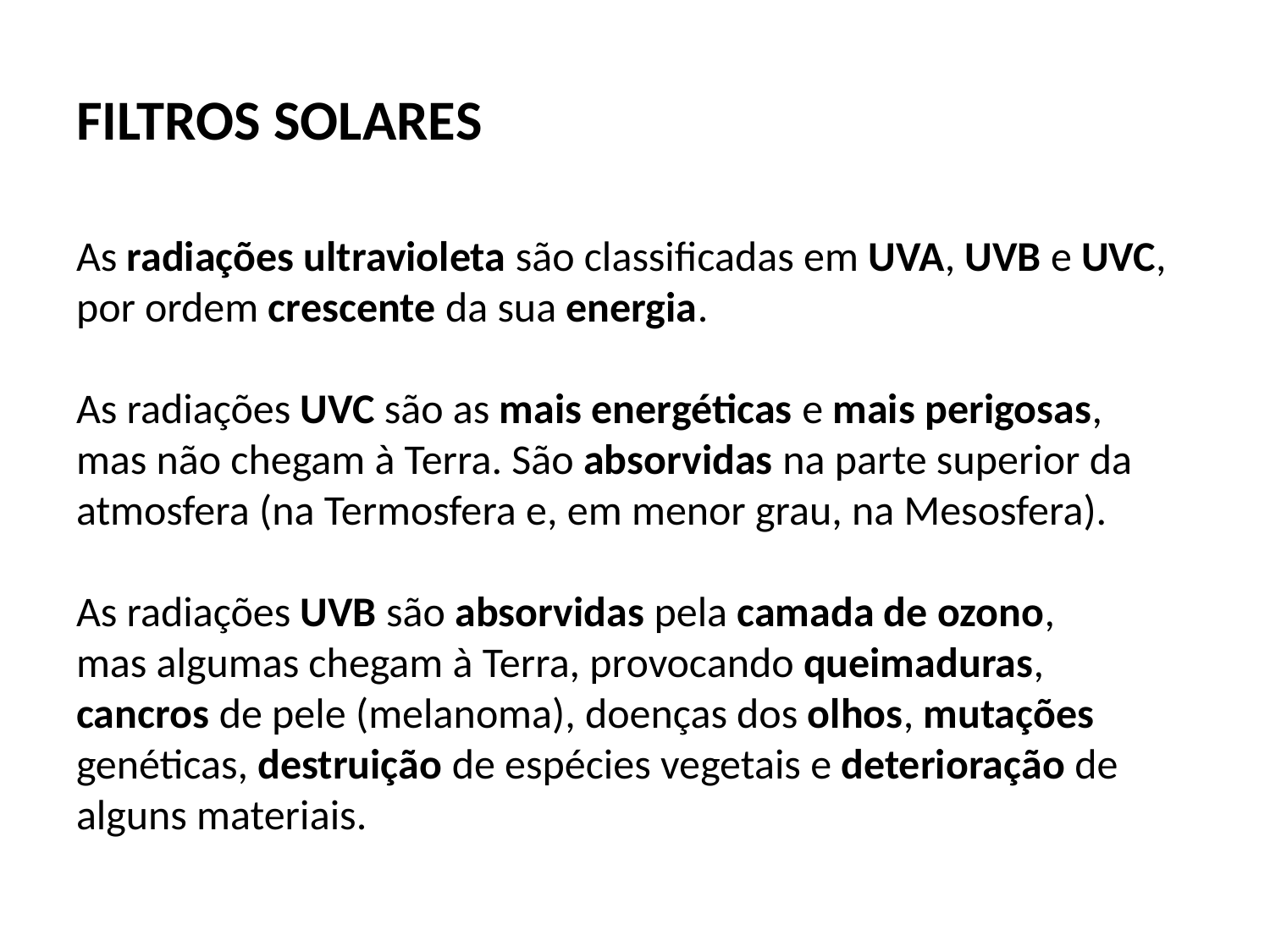

# FILTROS SOLARES
As radiações ultravioleta são classificadas em UVA, UVB e UVC, por ordem crescente da sua energia.

As radiações UVC são as mais energéticas e mais perigosas,
mas não chegam à Terra. São absorvidas na parte superior da atmosfera (na Termosfera e, em menor grau, na Mesosfera).

As radiações UVB são absorvidas pela camada de ozono,
mas algumas chegam à Terra, provocando queimaduras,
cancros de pele (melanoma), doenças dos olhos, mutações genéticas, destruição de espécies vegetais e deterioração de alguns materiais.